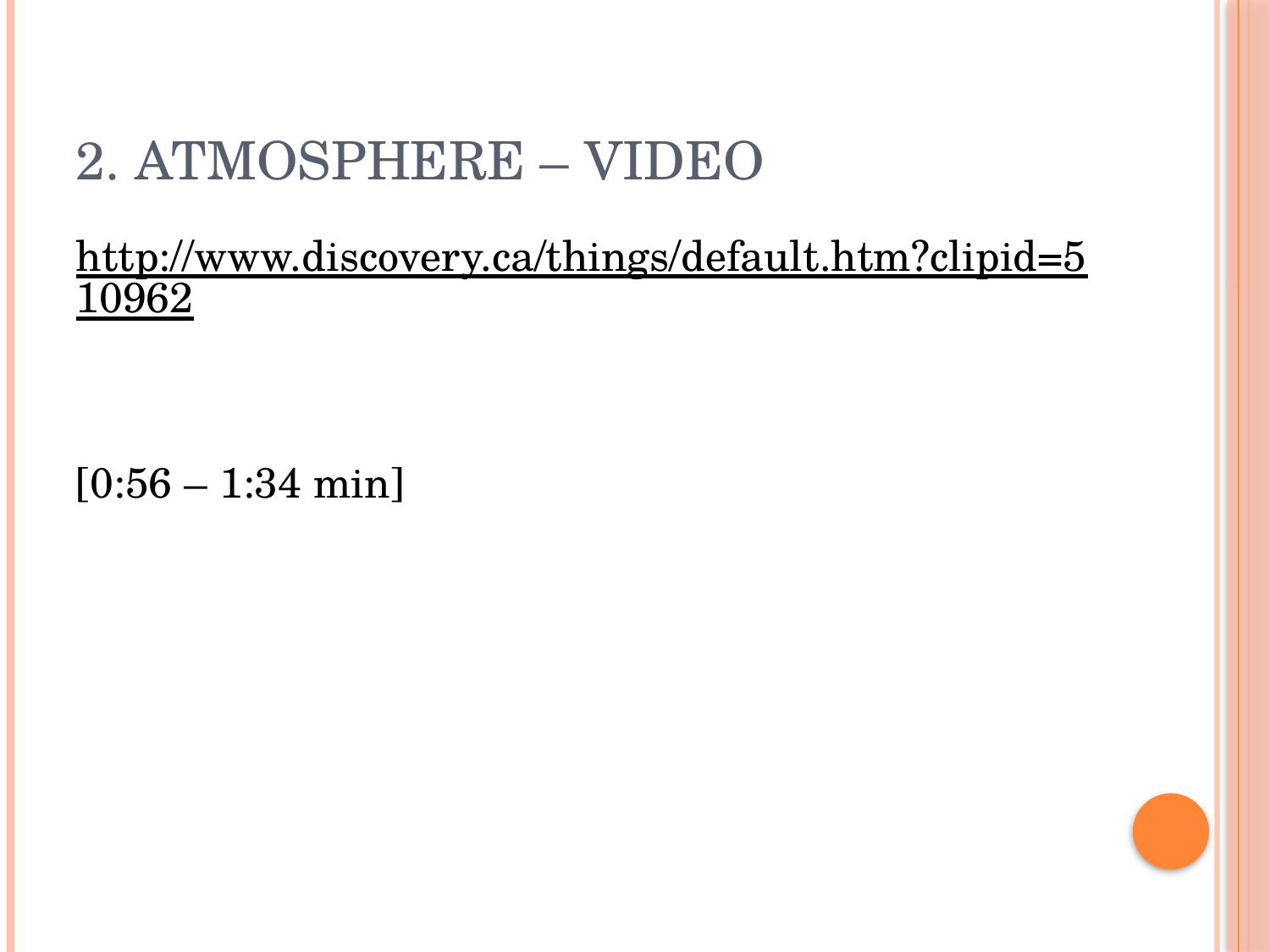

# 2. Atmosphere – Video
http://www.discovery.ca/things/default.htm?clipid=510962

[0:56 – 1:34 min]